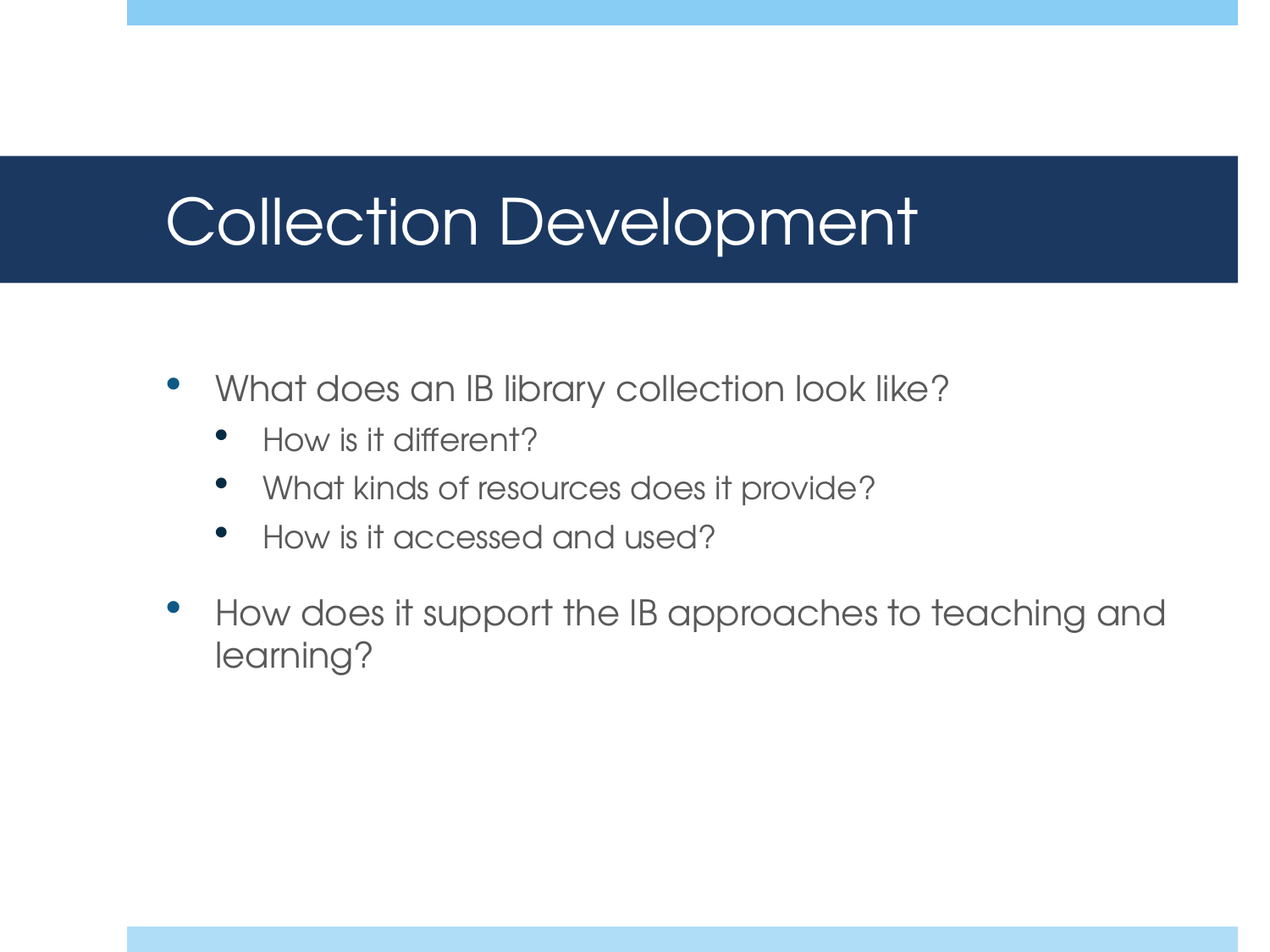

# Collection Development
What does an IB library collection look like?
How is it different?
What kinds of resources does it provide?
How is it accessed and used?
How does it support the IB approaches to teaching and learning?